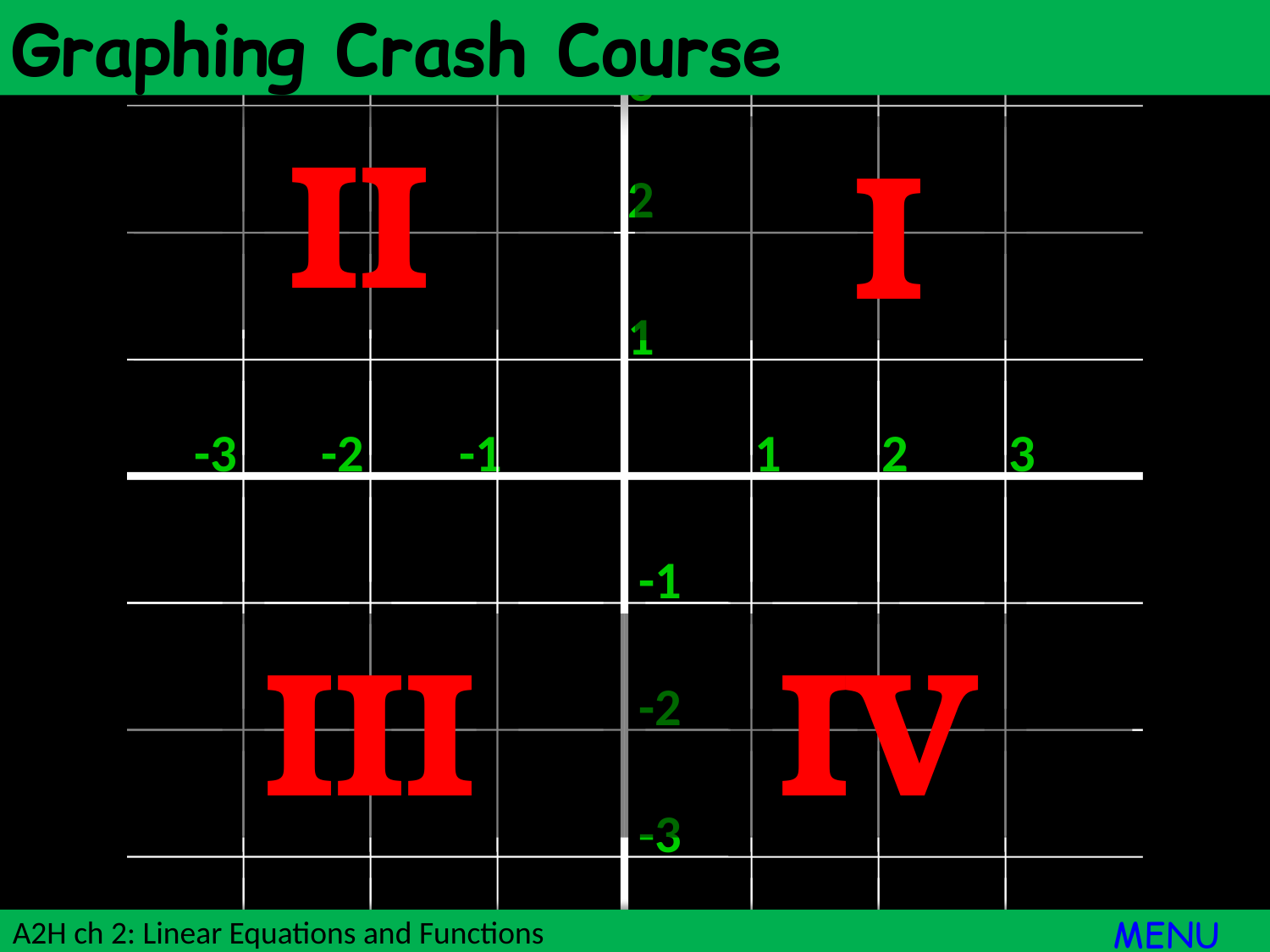

3

2

1

-3
-2
-1
1
2
3

-1

-2

-3

Graphing Crash Course
II
I
III
IV
MENU
A2H ch 2: Linear Equations and Functions